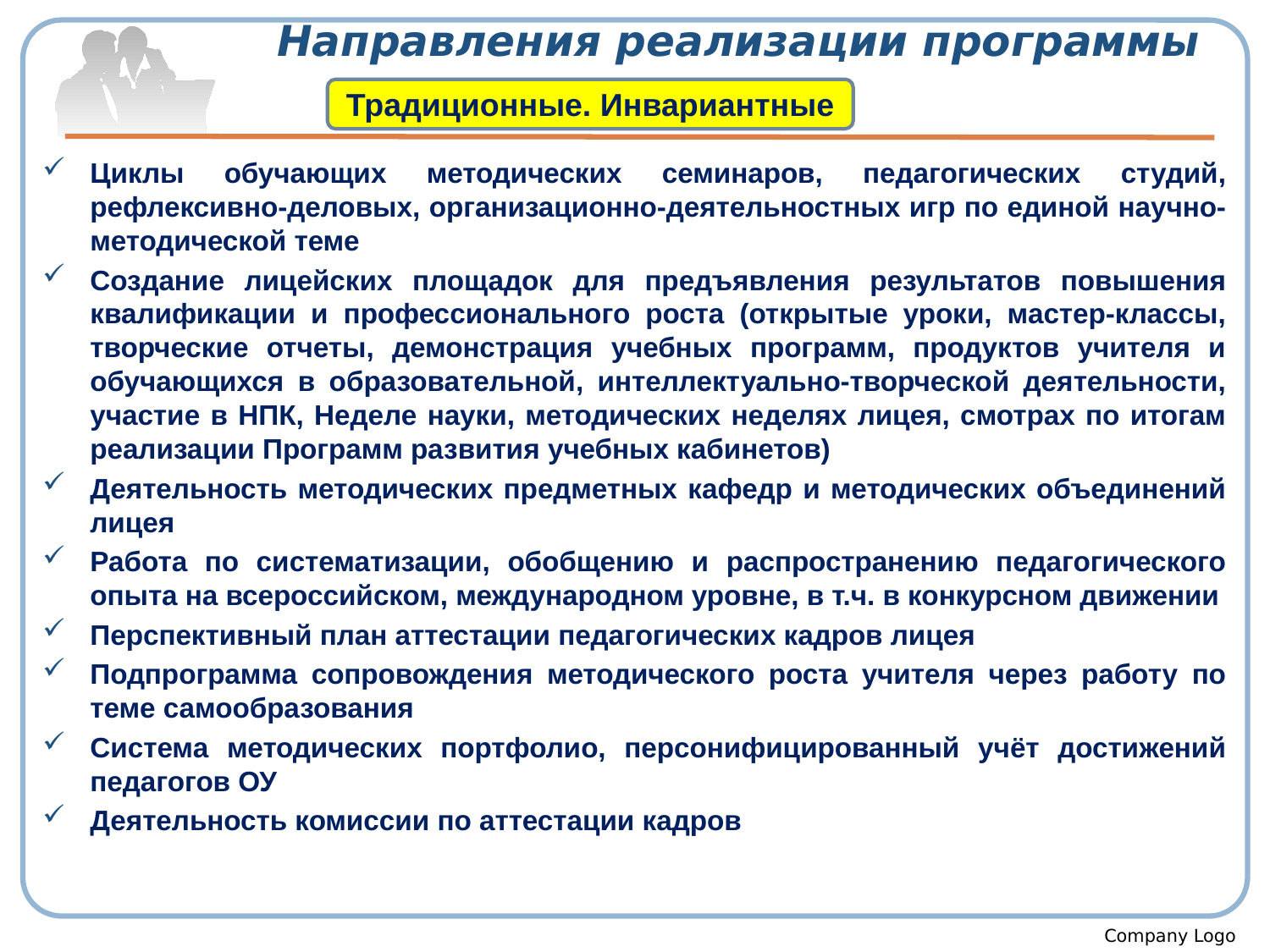

# Направления реализации программы
Традиционные. Инвариантные
Циклы обучающих методических семинаров, педагогических студий, рефлексивно-деловых, организационно-деятельностных игр по единой научно-методической теме
Создание лицейских площадок для предъявления результатов повышения квалификации и профессионального роста (открытые уроки, мастер-классы, творческие отчеты, демонстрация учебных программ, продуктов учителя и обучающихся в образовательной, интеллектуально-творческой деятельности, участие в НПК, Неделе науки, методических неделях лицея, смотрах по итогам реализации Программ развития учебных кабинетов)
Деятельность методических предметных кафедр и методических объединений лицея
Работа по систематизации, обобщению и распространению педагогического опыта на всероссийском, международном уровне, в т.ч. в конкурсном движении
Перспективный план аттестации педагогических кадров лицея
Подпрограмма сопровождения методического роста учителя через работу по теме самообразования
Система методических портфолио, персонифицированный учёт достижений педагогов ОУ
Деятельность комиссии по аттестации кадров

Company Logo